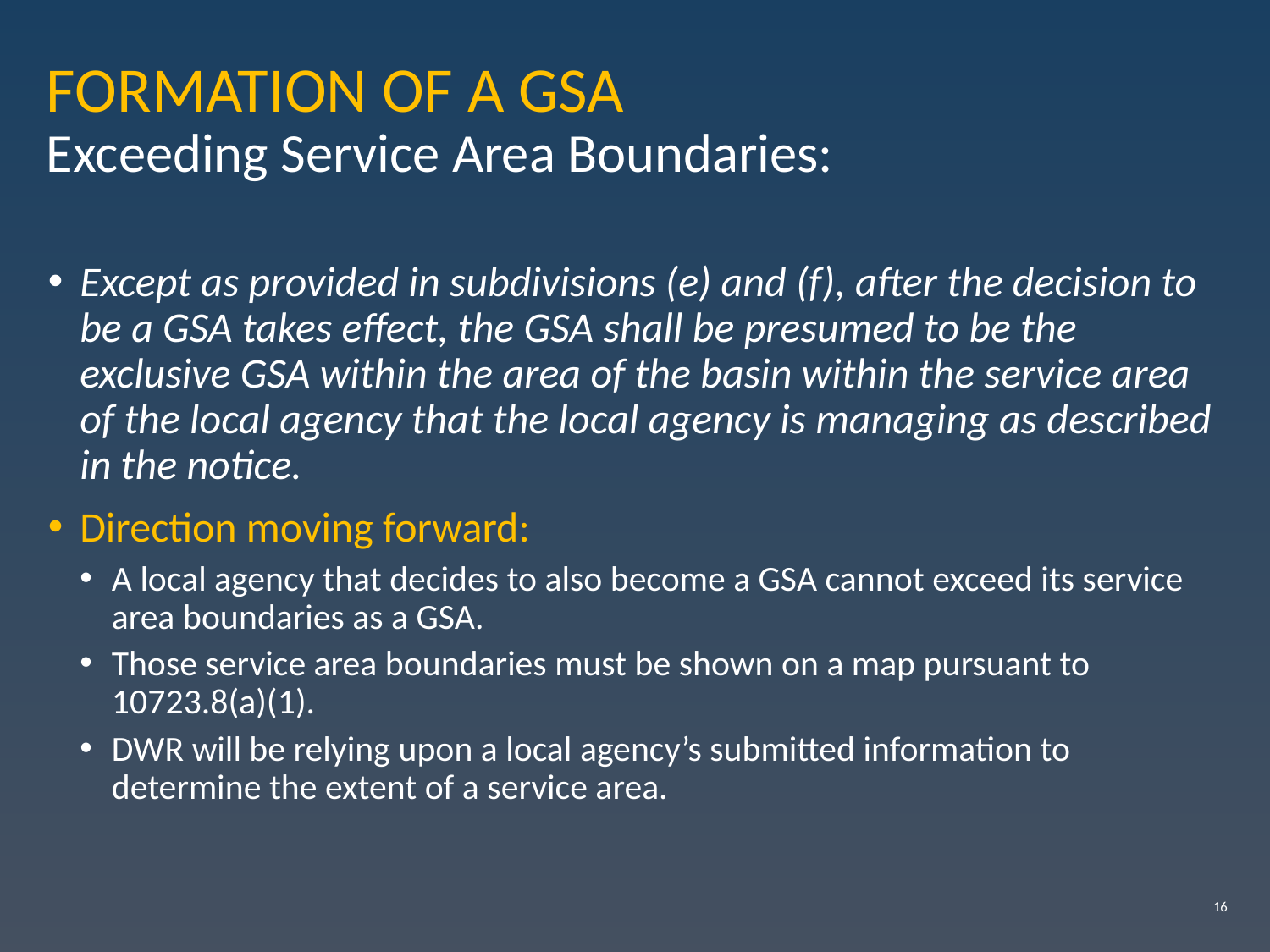

# FORMATION OF A GSA Exceeding Service Area Boundaries:
Except as provided in subdivisions (e) and (f), after the decision to be a GSA takes effect, the GSA shall be presumed to be the exclusive GSA within the area of the basin within the service area of the local agency that the local agency is managing as described in the notice.
Direction moving forward:
A local agency that decides to also become a GSA cannot exceed its service area boundaries as a GSA.
Those service area boundaries must be shown on a map pursuant to 10723.8(a)(1).
DWR will be relying upon a local agency’s submitted information to determine the extent of a service area.
16